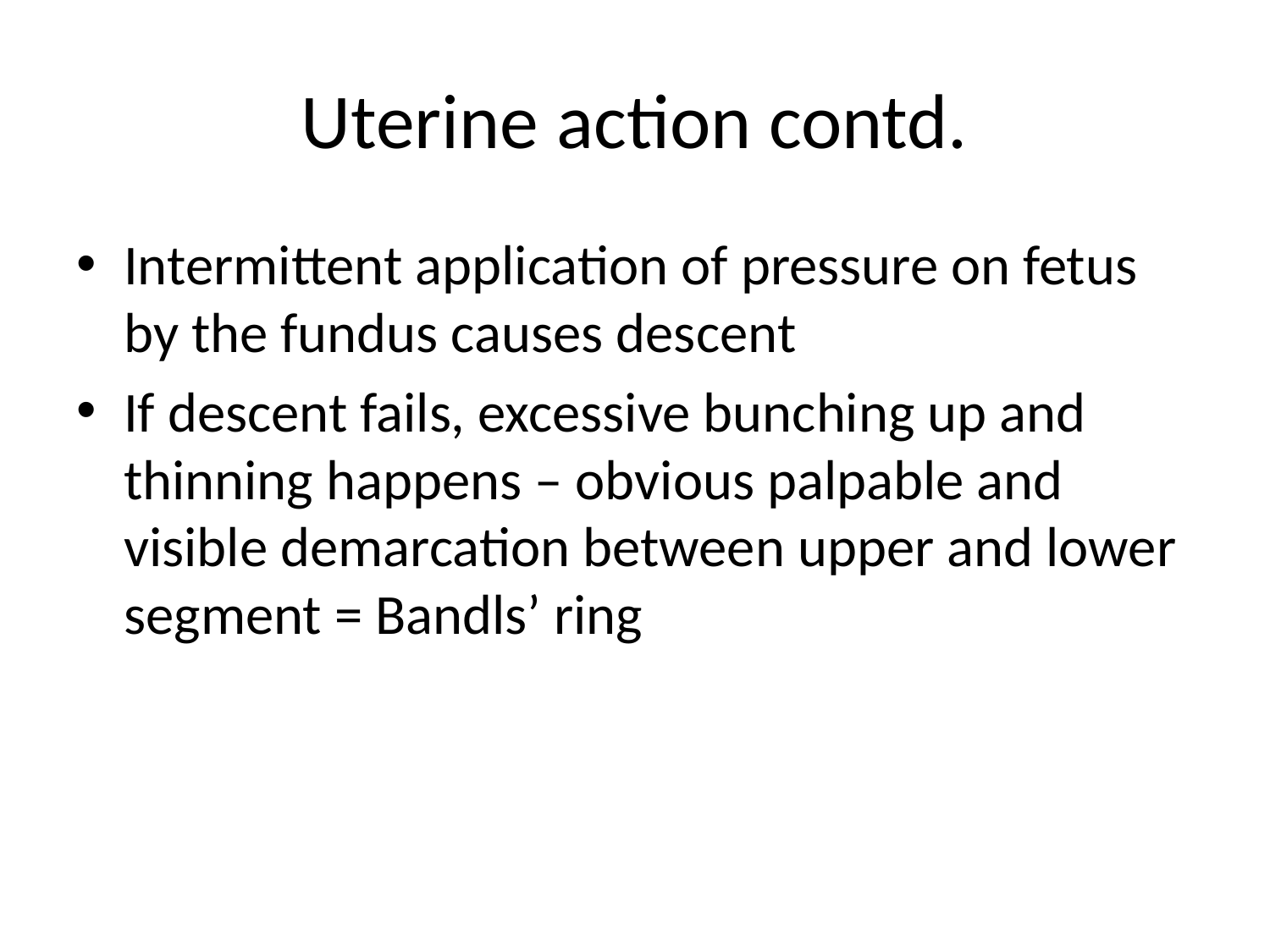

# Uterine action contd.
Intermittent application of pressure on fetus by the fundus causes descent
If descent fails, excessive bunching up and thinning happens – obvious palpable and visible demarcation between upper and lower segment = Bandls’ ring